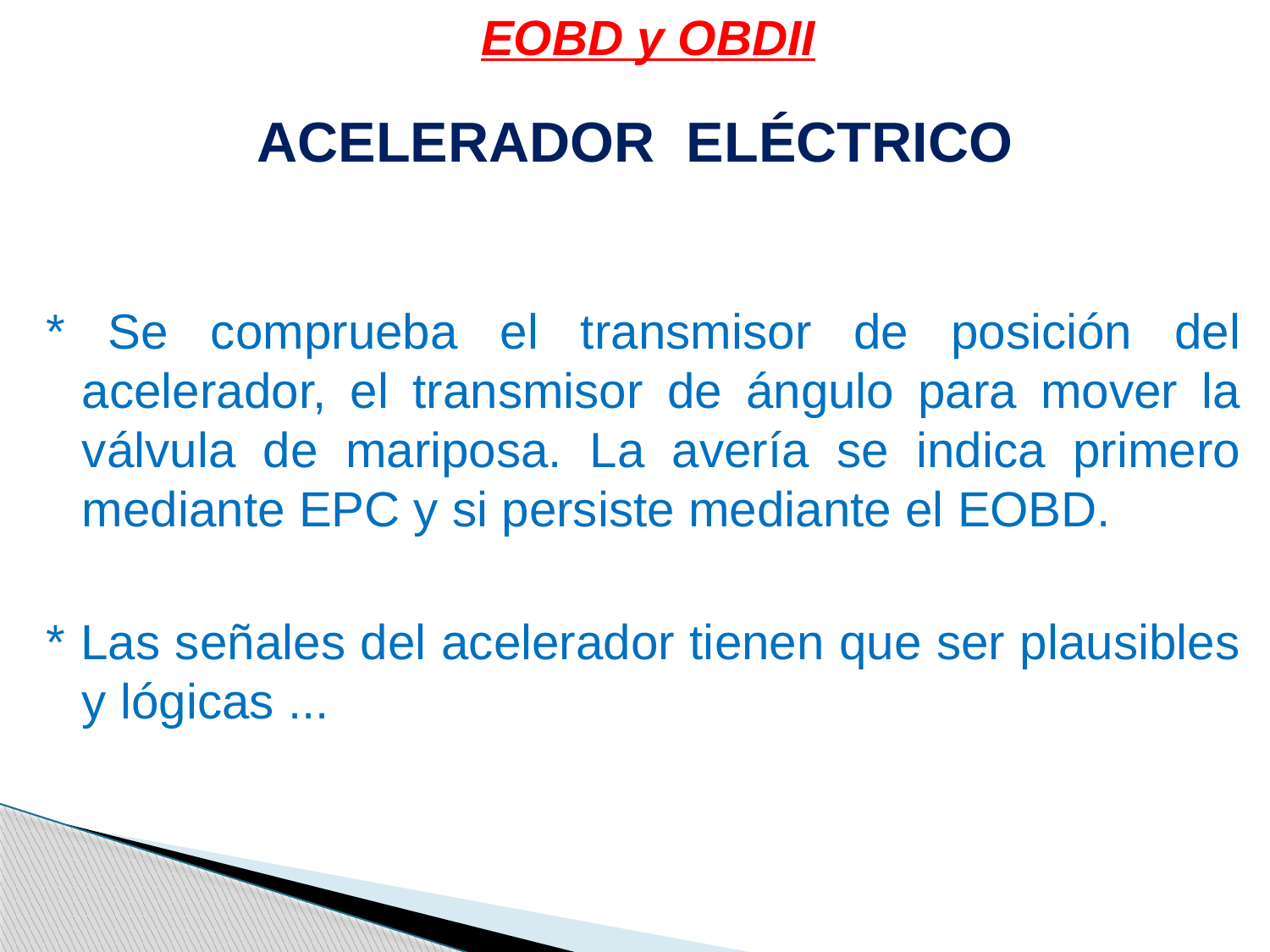

EOBD y OBDII
ACELERADOR  ELÉCTRICO
* Se comprueba el transmisor de posición del acelerador, el transmisor de ángulo para mover la válvula de mariposa. La avería se indica primero mediante EPC y si persiste mediante el EOBD.

* Las señales del acelerador tienen que ser plausibles y lógicas ...